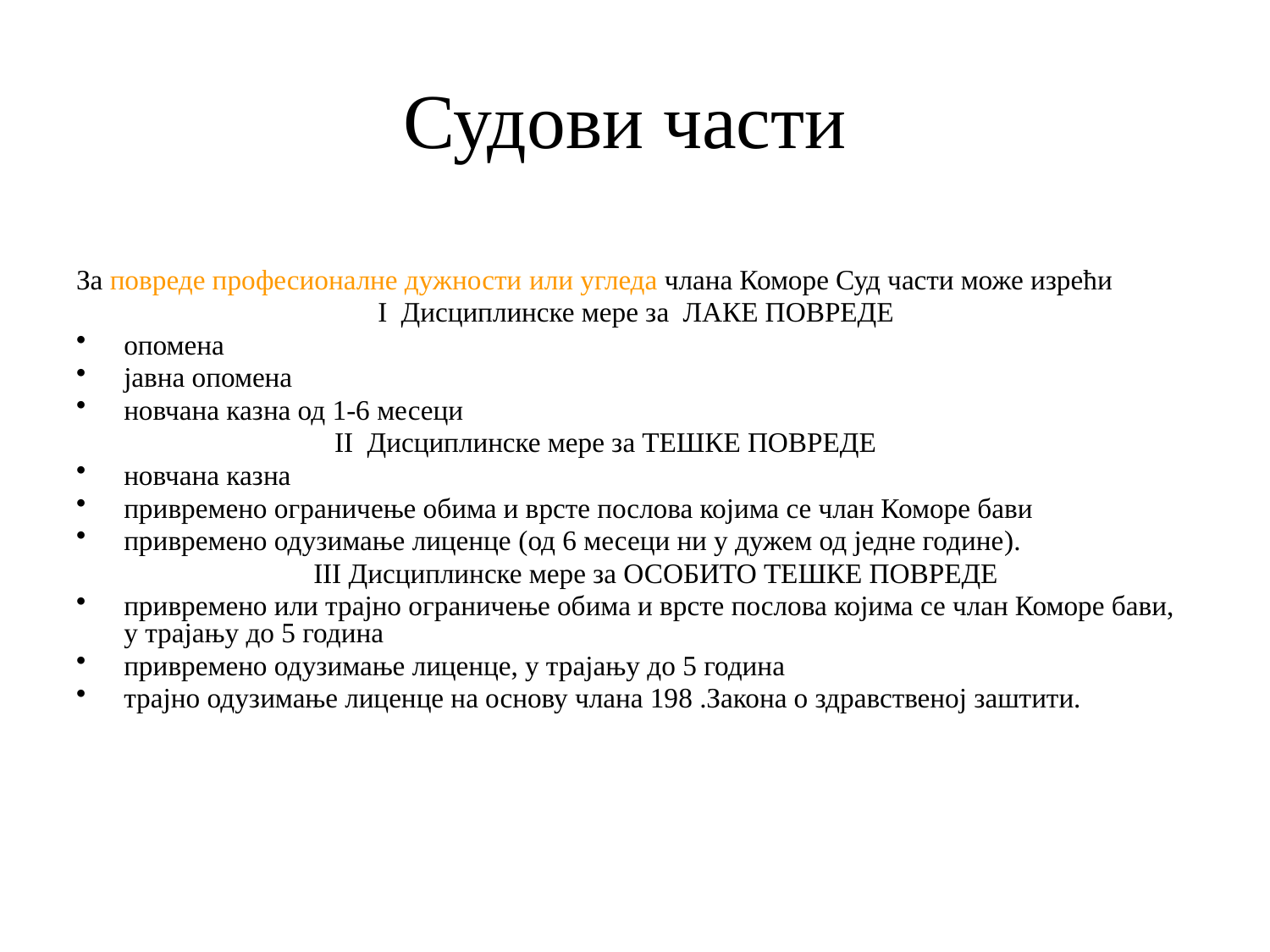

# Судови части

За повреде професионалне дужности или угледа члана Коморе Суд части може изрећи
			I  Дисциплинске мере за  ЛАКЕ ПОВРЕДЕ
опомена
јавна опомена
новчана казна од 1-6 месеци
		            II  Дисциплинске мере за ТЕШКЕ ПОВРЕДЕ
новчана казна
привремено ограничење обима и врсте послова којима се члан Коморе бави
привремено одузимање лиценце (од 6 месеци ни у дужем од једне године).
		         III Дисциплинске мере за ОСОБИТО ТЕШКЕ ПОВРЕДЕ
привремено или трајно ограничење обима и врсте послова којима се члан Коморе бави, у трајању до 5 година
привремено одузимање лиценце, у трајању до 5 година
трајно одузимање лиценце на основу члана 198 .Закона о здравственој заштити.